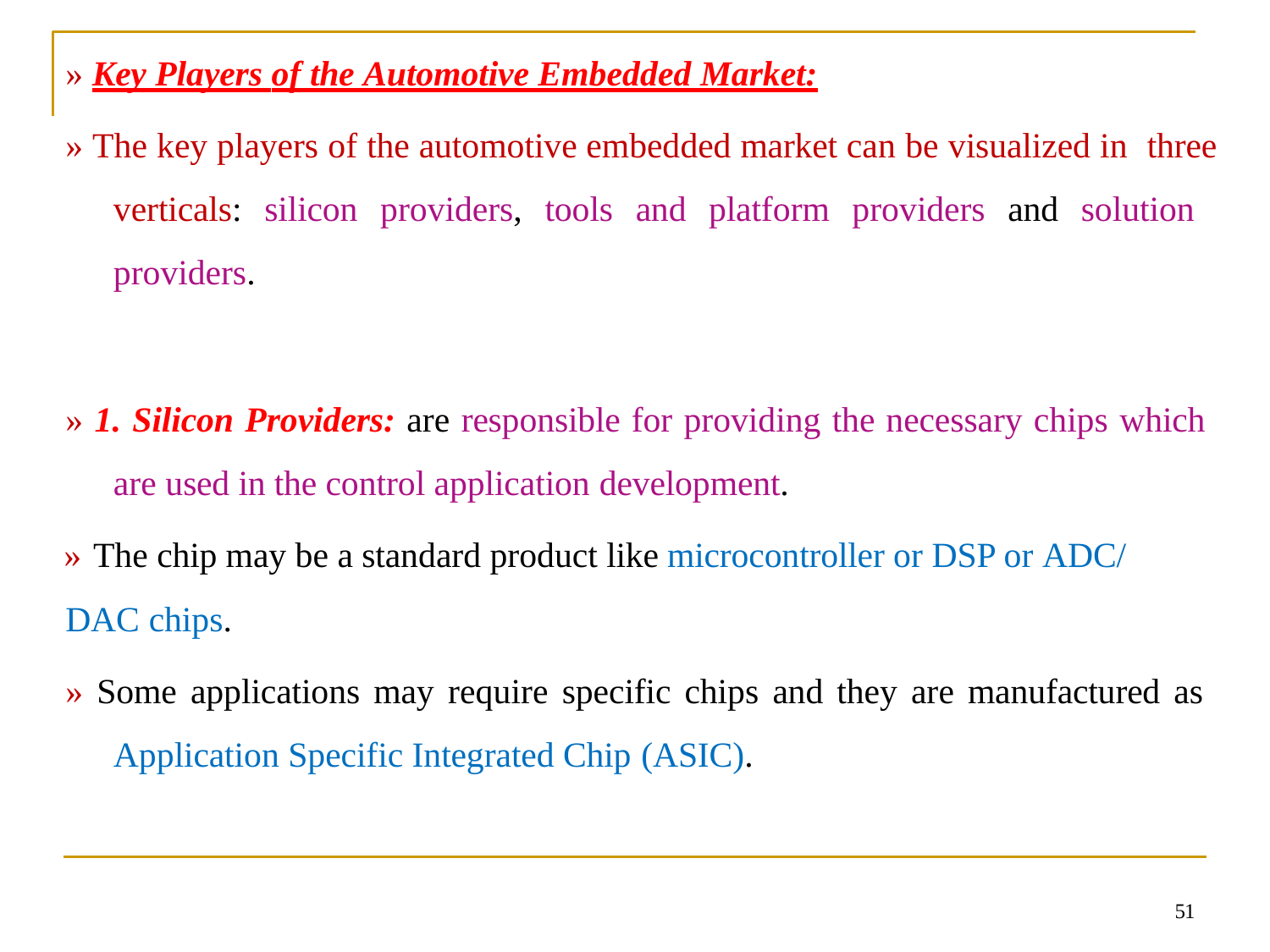

» Key Players of the Automotive Embedded Market:
» The key players of the automotive embedded market can be visualized in  three verticals: silicon providers, tools and platform providers and solution  providers.

» 1. Silicon Providers: are responsible for providing the necessary chips which  are used in the control application development.
» The chip may be a standard product like microcontroller or DSP or ADC/
DAC chips.
» Some applications may require specific chips and they are manufactured as  Application Specific Integrated Chip (ASIC).
51